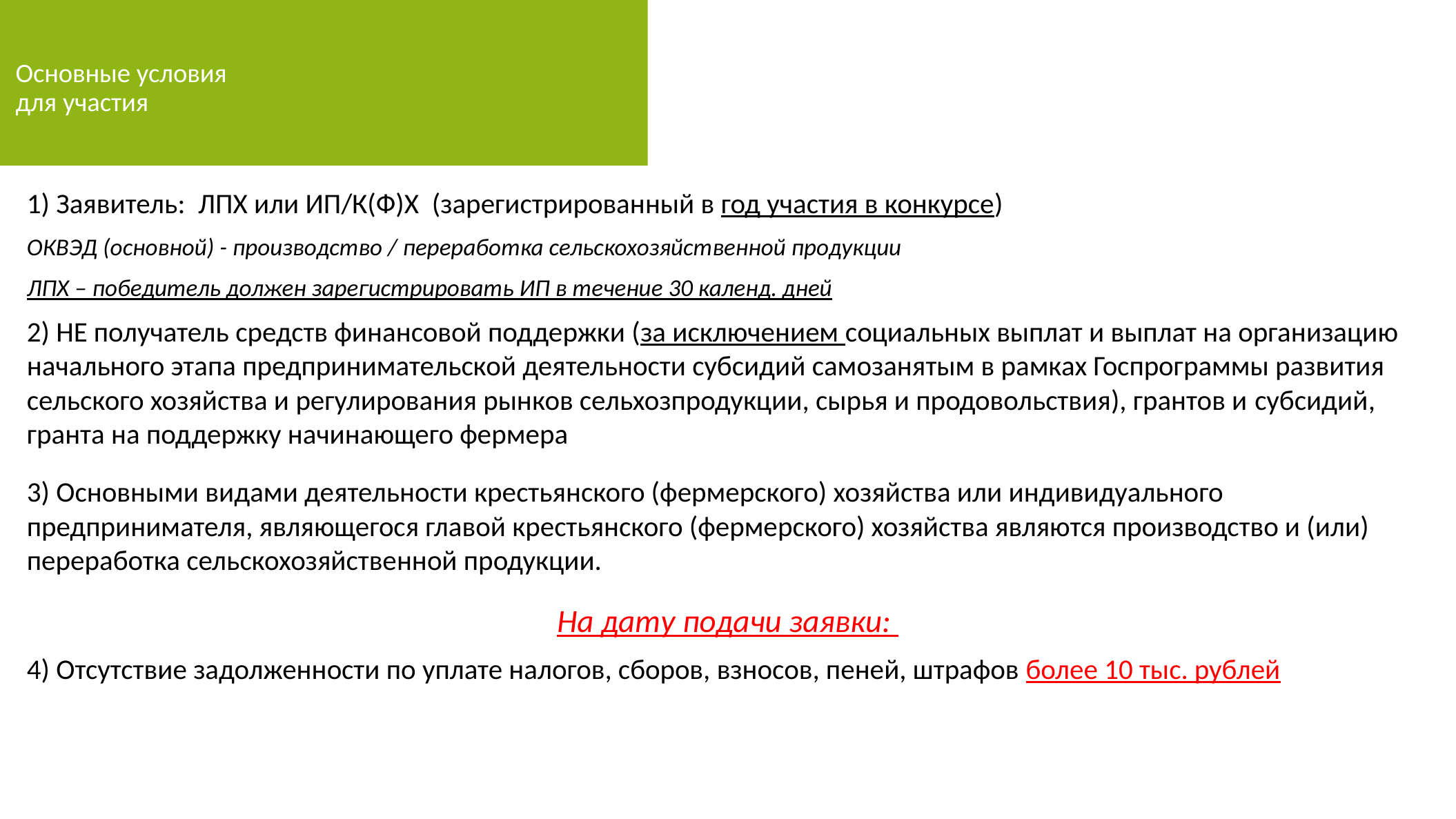

# Основные условия для участия
1) Заявитель:  ЛПХ или ИП/К(Ф)Х  (зарегистрированный в год участия в конкурсе)
ОКВЭД (основной) - производство / переработка сельскохозяйственной продукции
ЛПХ – победитель должен зарегистрировать ИП в течение 30 календ. дней
2) НЕ получатель средств финансовой поддержки (за исключением социальных выплат и выплат на организацию начального этапа предпринимательской деятельности субсидий самозанятым в рамках Госпрограммы развития сельского хозяйства и регулирования рынков сельхозпродукции, сырья и продовольствия), грантов и субсидий, гранта на поддержку начинающего фермера
3) Основными видами деятельности крестьянского (фермерского) хозяйства или индивидуального предпринимателя, являющегося главой крестьянского (фермерского) хозяйства являются производство и (или) переработка сельскохозяйственной продукции.
На дату подачи заявки:
4) Отсутствие задолженности по уплате налогов, сборов, взносов, пеней, штрафов более 10 тыс. рублей